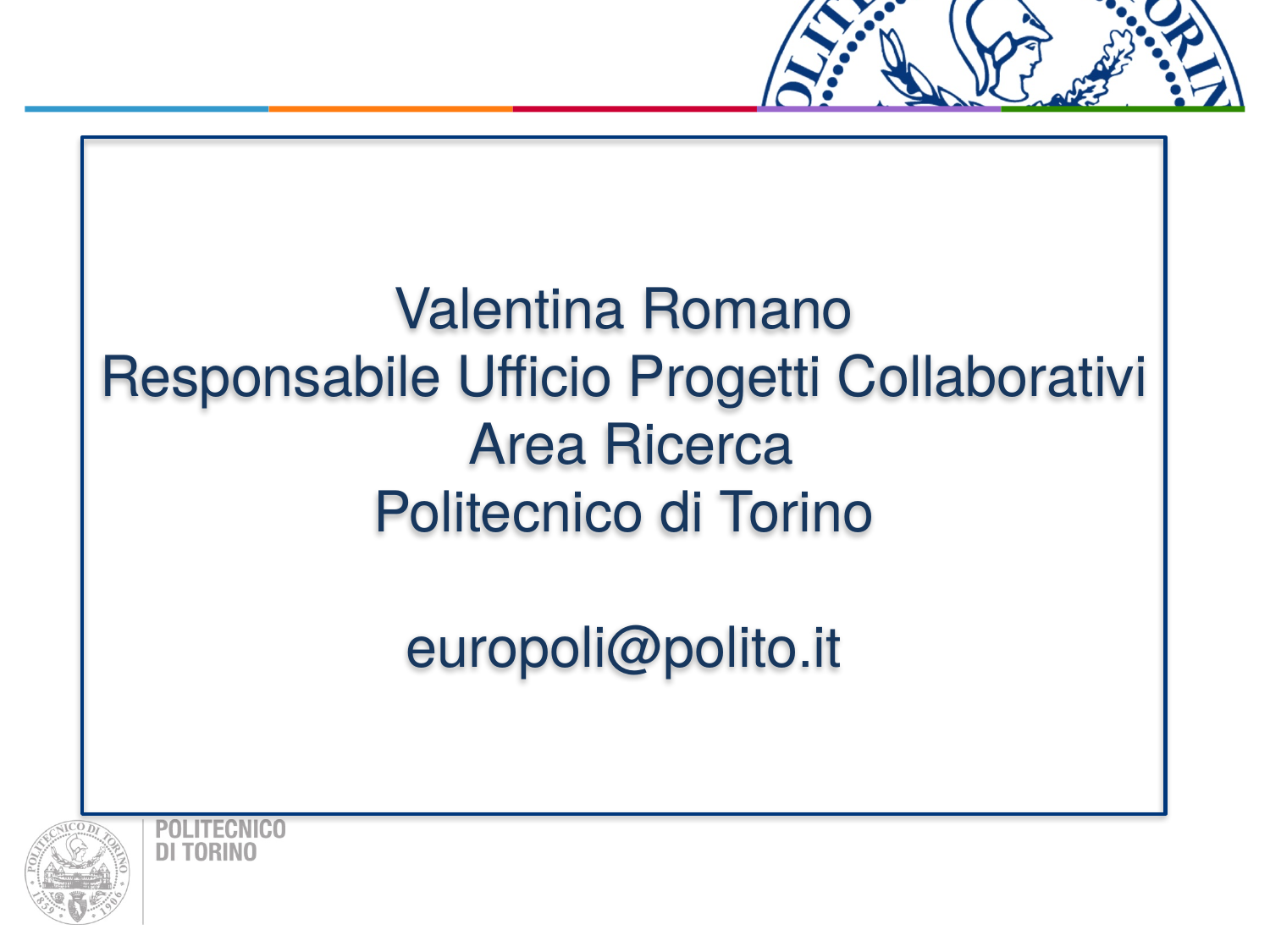

Valentina Romano
Responsabile Ufficio Progetti Collaborativi
 Area Ricerca
Politecnico di Torino

europoli@polito.it